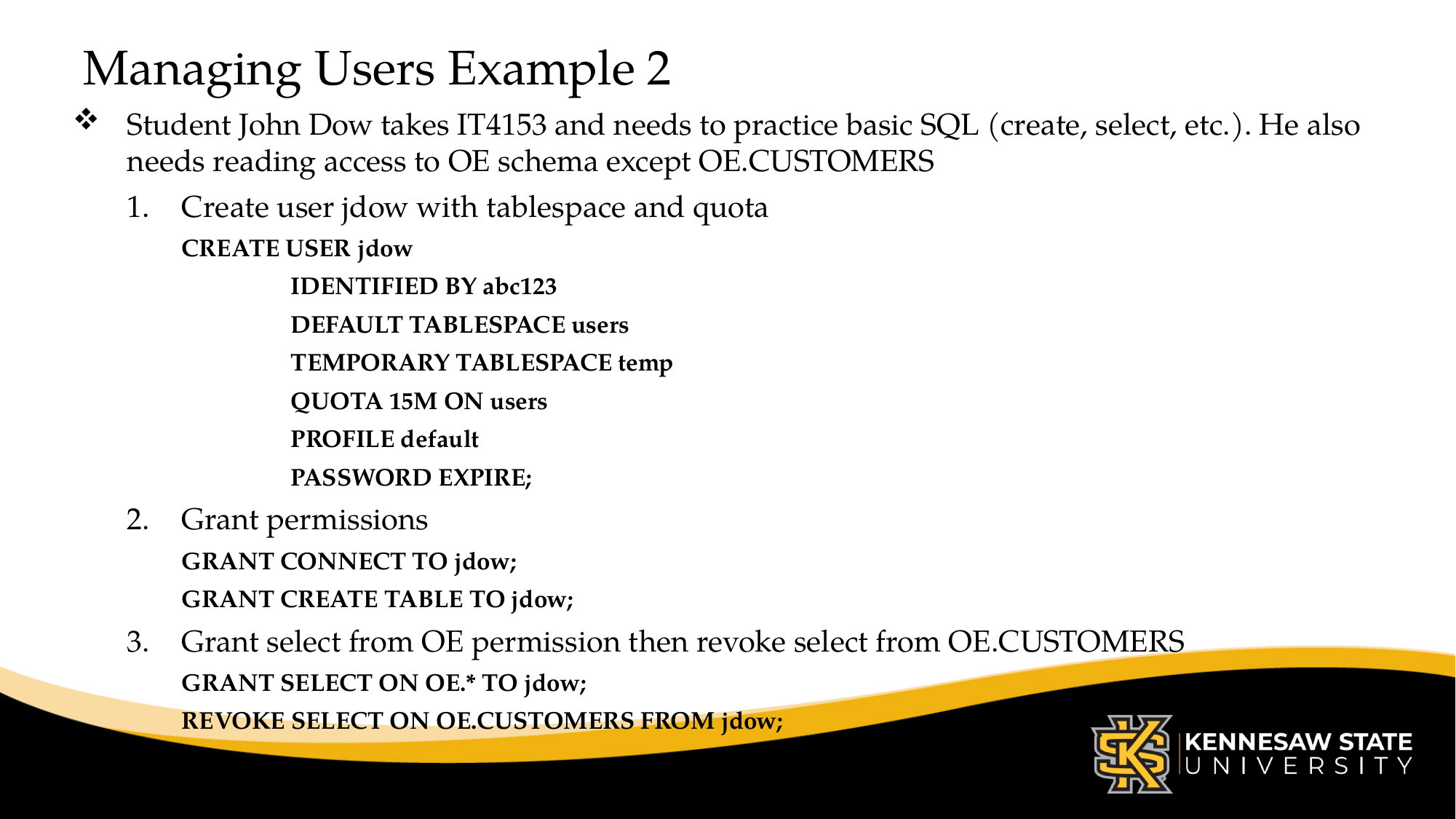

# Managing Users Example 2
Student John Dow takes IT4153 and needs to practice basic SQL (create, select, etc.). He also needs reading access to OE schema except OE.CUSTOMERS
Create user jdow with tablespace and quota
CREATE USER jdow
	IDENTIFIED BY abc123
	DEFAULT TABLESPACE users
	TEMPORARY TABLESPACE temp
	QUOTA 15M ON users
	PROFILE default
	PASSWORD EXPIRE;
Grant permissions
GRANT CONNECT TO jdow;
GRANT CREATE TABLE TO jdow;
Grant select from OE permission then revoke select from OE.CUSTOMERS
GRANT SELECT ON OE.* TO jdow;
REVOKE SELECT ON OE.CUSTOMERS FROM jdow;